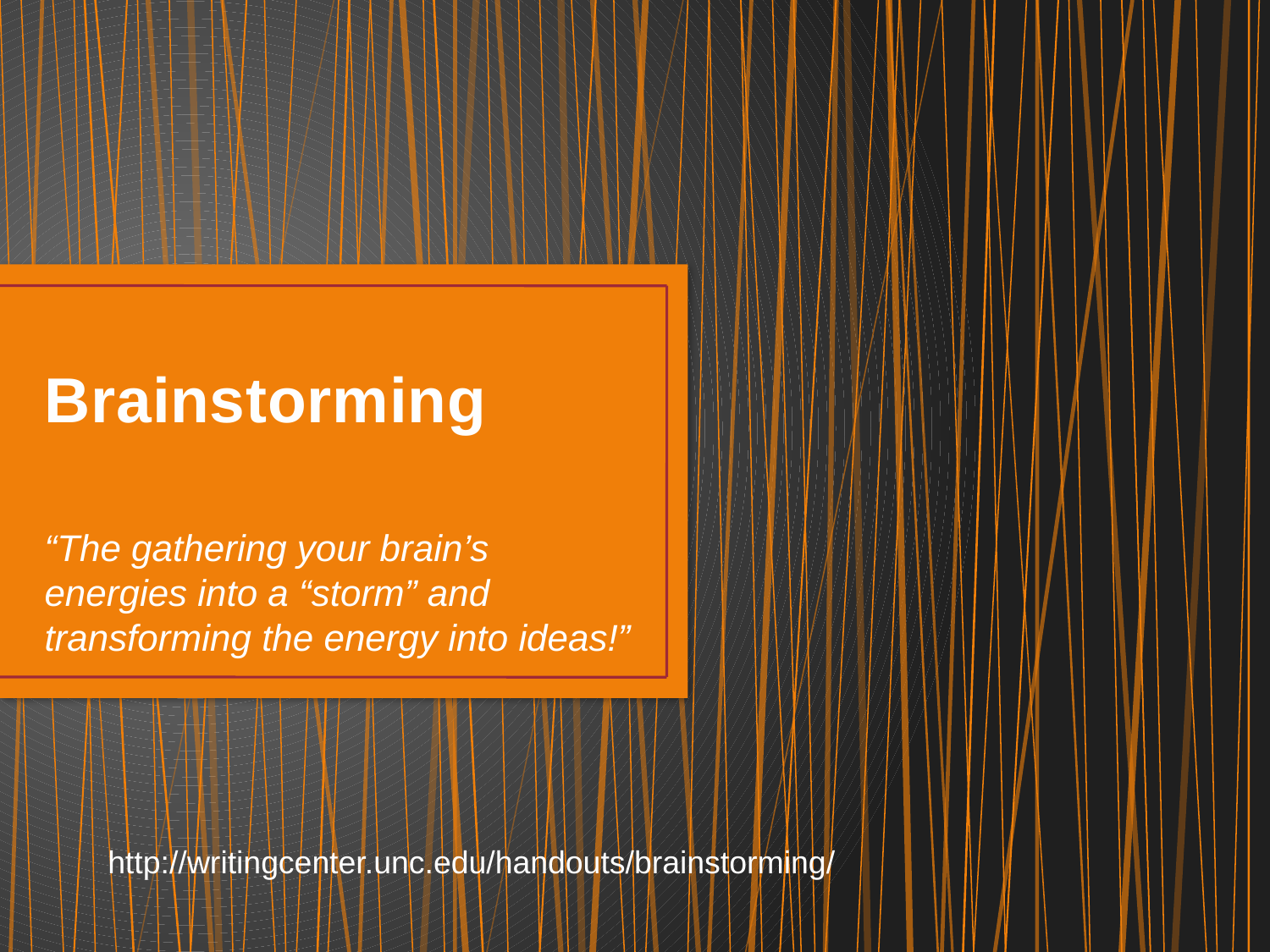

# Brainstorming
“The gathering your brain’s energies into a “storm” and transforming the energy into ideas!”

http://writingcenter.unc.edu/handouts/brainstorming/